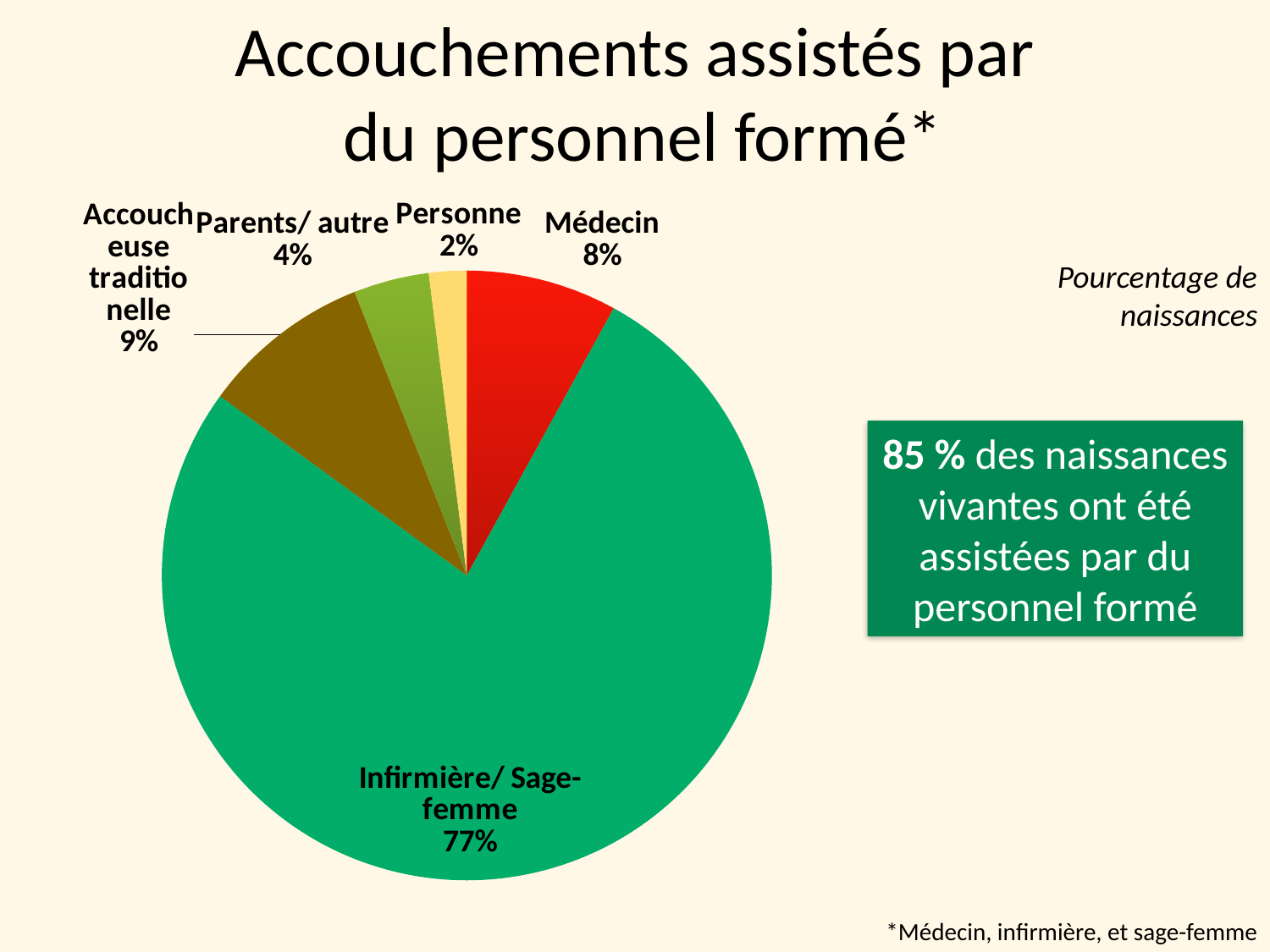

Accouchements assistés par
 du personnel formé*

### Chart

| Category | Sales |
|---|---|
| Médecin | 8.0 |
| Infirmière/Sage-femme | 77.0 |
| Accoucheuse traditionelle | 9.0 |
| Parents/ autre | 4.0 |
| Personne | 2.0 |
Pourcentage de naissances
85 % des naissances vivantes ont été assistées par du personnel formé
*Médecin, infirmière, et sage-femme